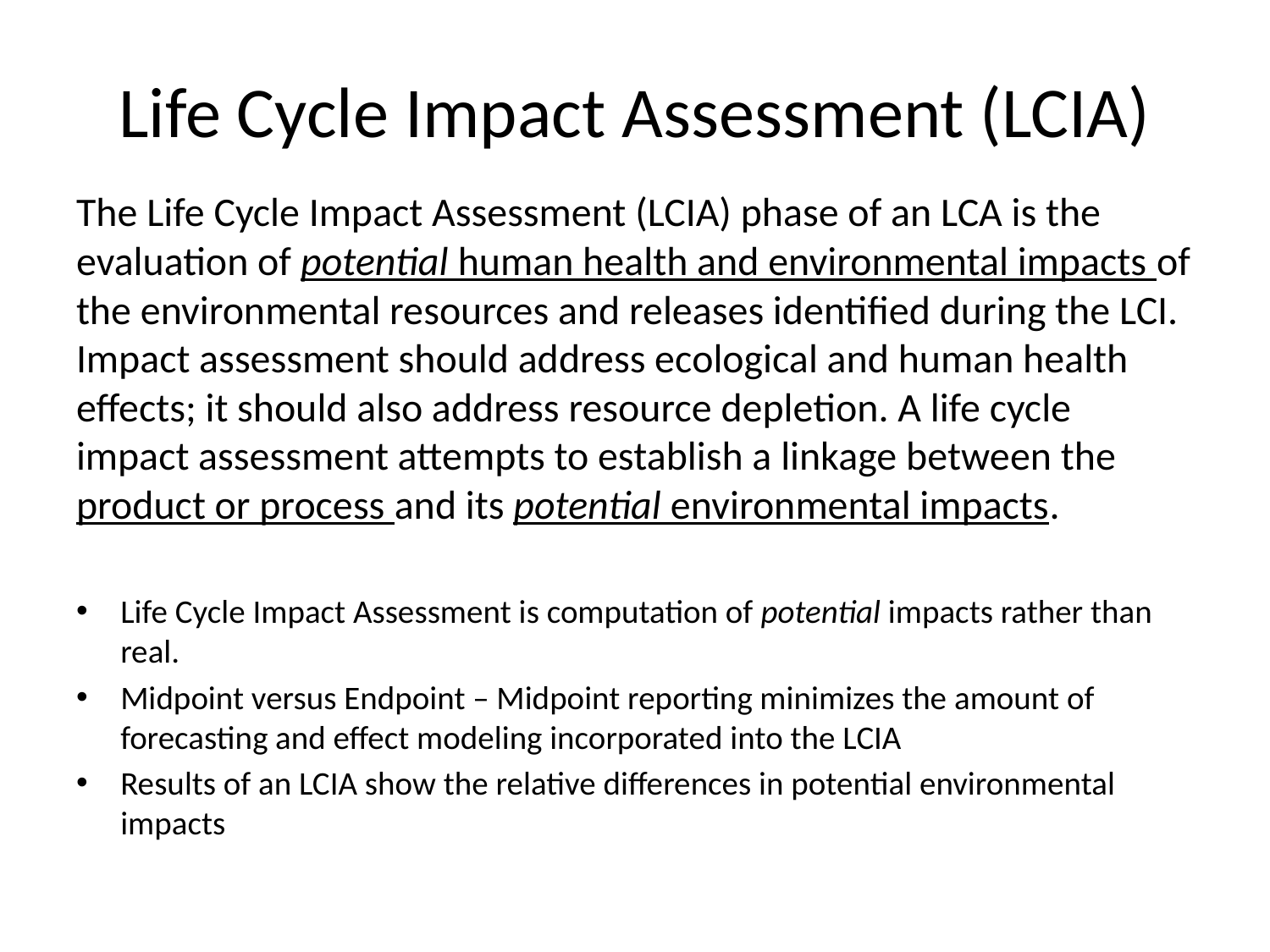

# Life Cycle Impact Assessment (LCIA)
The Life Cycle Impact Assessment (LCIA) phase of an LCA is the evaluation of potential human health and environmental impacts of the environmental resources and releases identified during the LCI. Impact assessment should address ecological and human health effects; it should also address resource depletion. A life cycle impact assessment attempts to establish a linkage between the product or process and its potential environmental impacts.

Life Cycle Impact Assessment is computation of potential impacts rather than real.
Midpoint versus Endpoint – Midpoint reporting minimizes the amount of forecasting and effect modeling incorporated into the LCIA
Results of an LCIA show the relative differences in potential environmental impacts